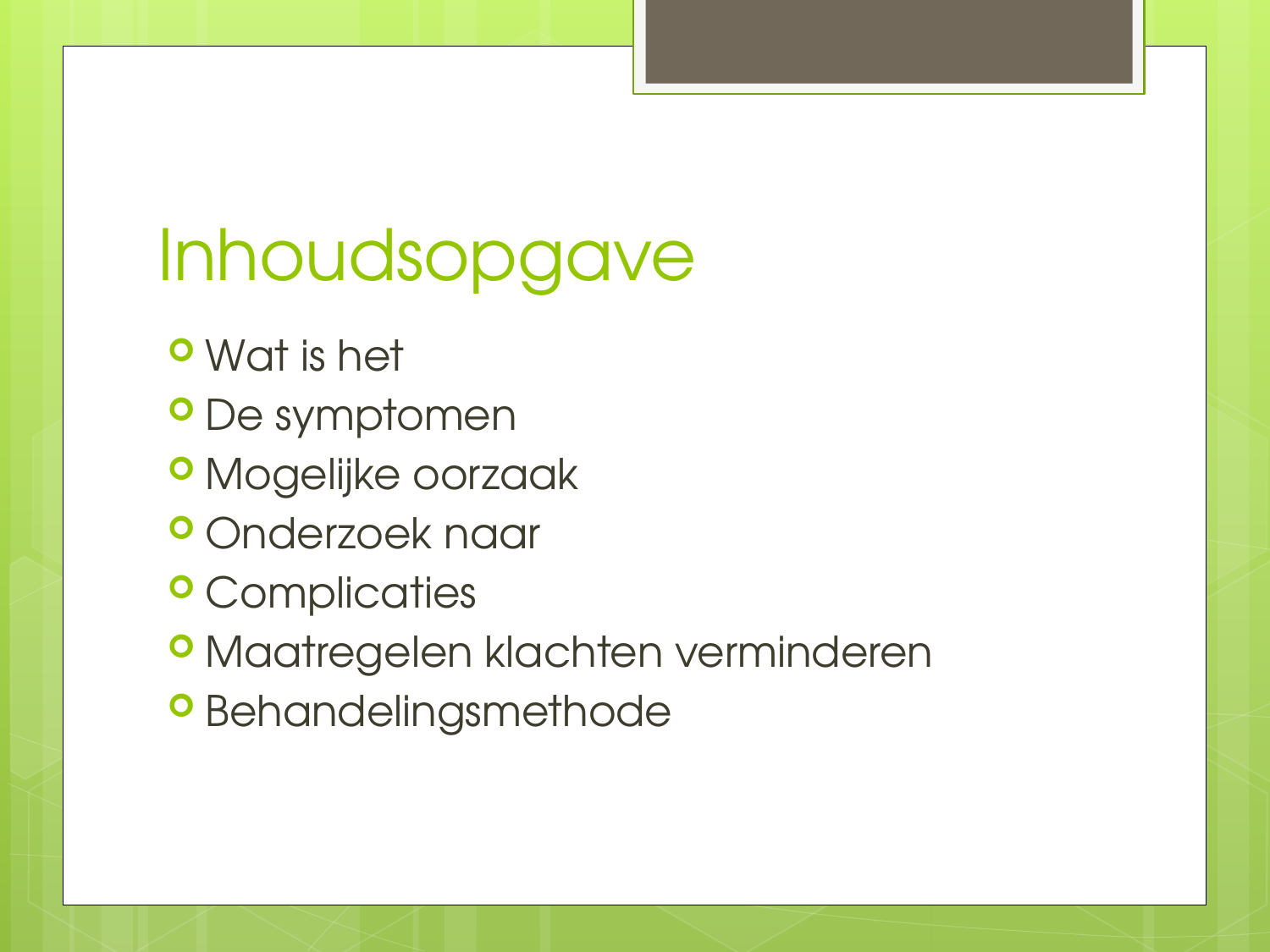

# Inhoudsopgave
Wat is het
De symptomen
Mogelijke oorzaak
Onderzoek naar
Complicaties
Maatregelen klachten verminderen
Behandelingsmethode